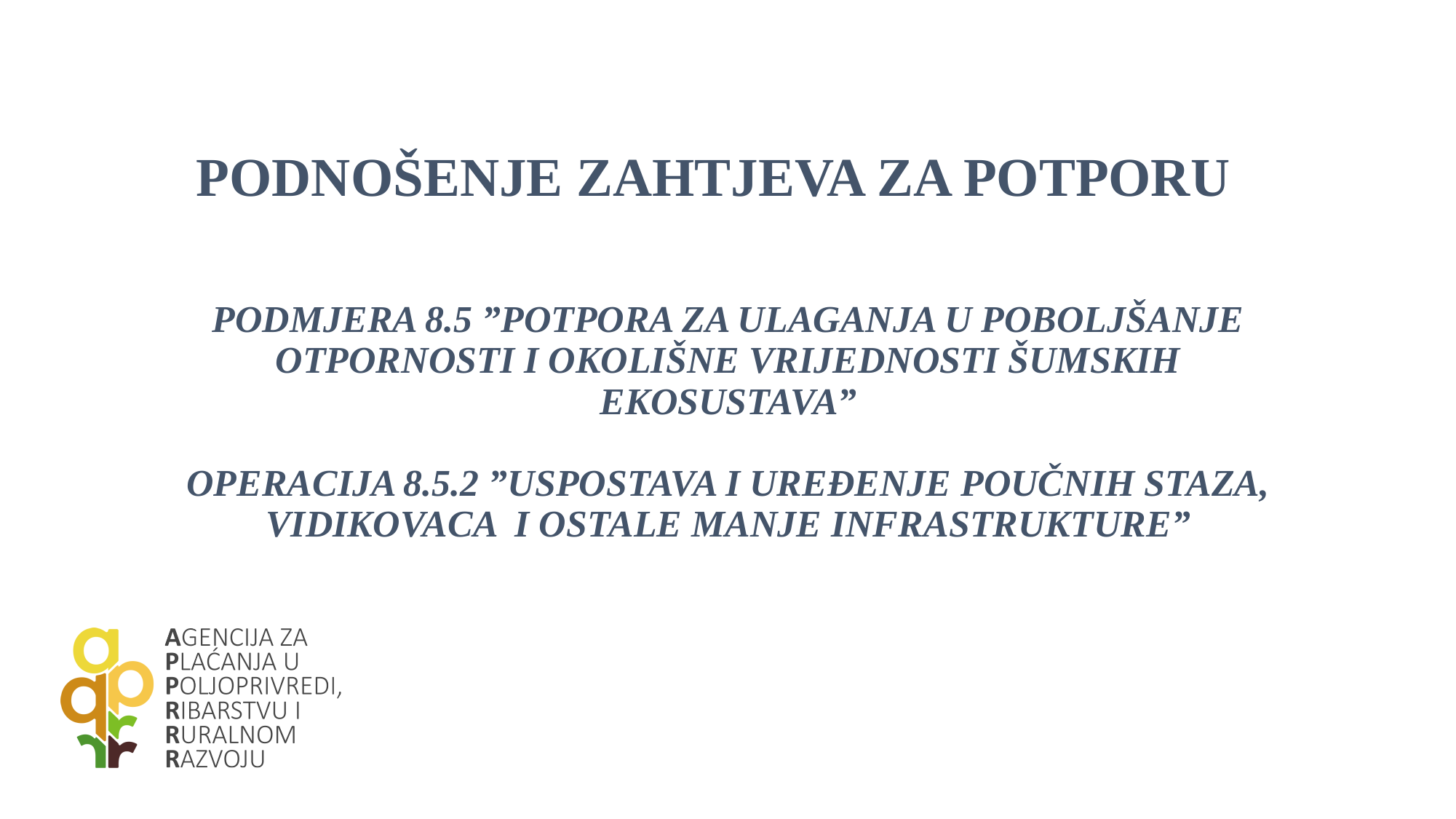

# PODNOŠENJE ZAHTJEVA ZA POTPORU

PODMJERA 8.5 ”POTPORA ZA ULAGANJA U POBOLJŠANJE OTPORNOSTI I OKOLIŠNE VRIJEDNOSTI ŠUMSKIH EKOSUSTAVA”

OPERACIJA 8.5.2 ”USPOSTAVA I UREĐENJE POUČNIH STAZA, VIDIKOVACA  I OSTALE MANJE INFRASTRUKTURE”